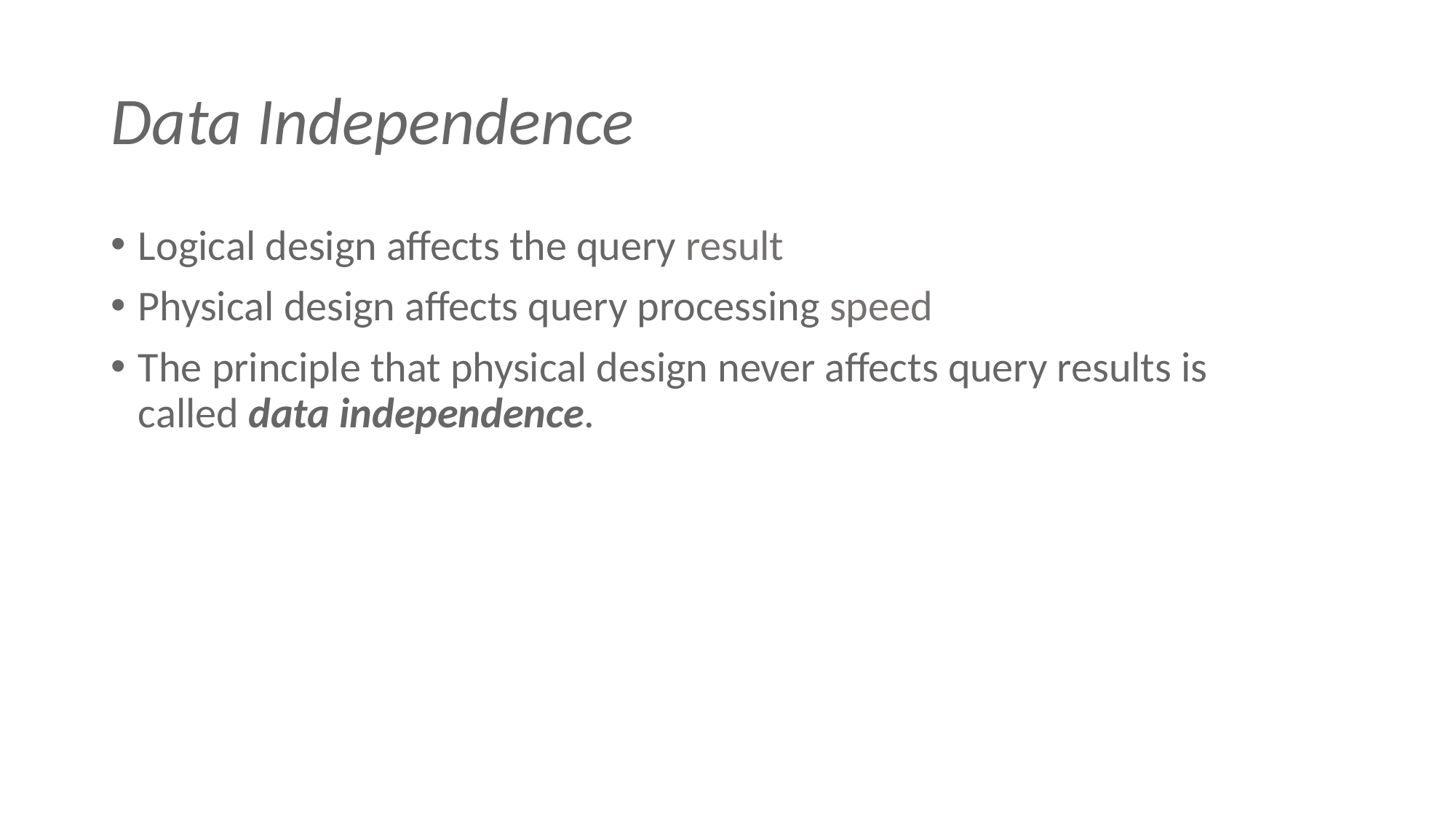

# Data Independence
Logical design affects the query result
Physical design affects query processing speed
The principle that physical design never affects query results is called data independence.